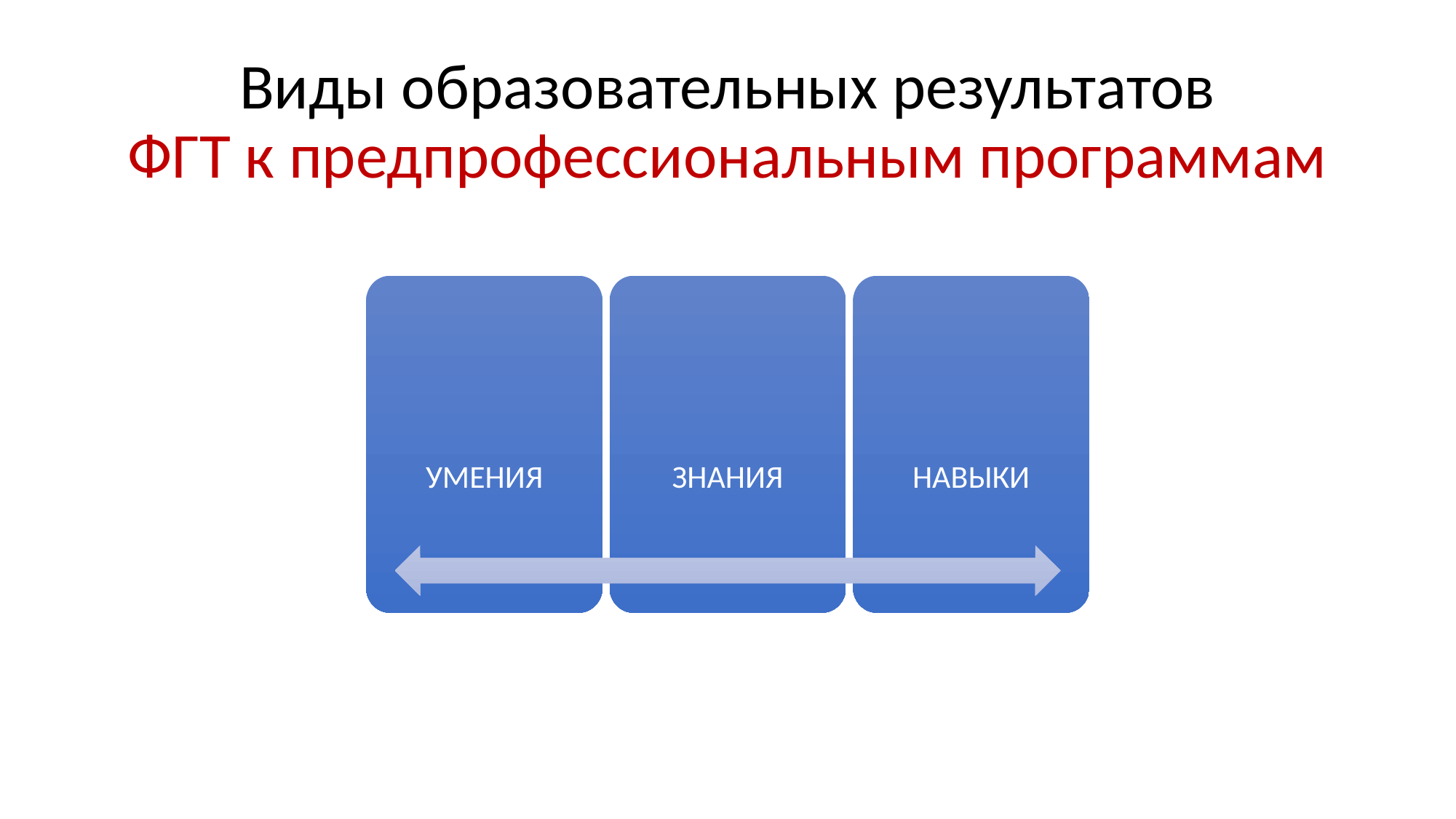

# Виды образовательных результатов ФГТ к предпрофессиональным программам
УМЕНИЯ
ЗНАНИЯ
НАВЫКИ